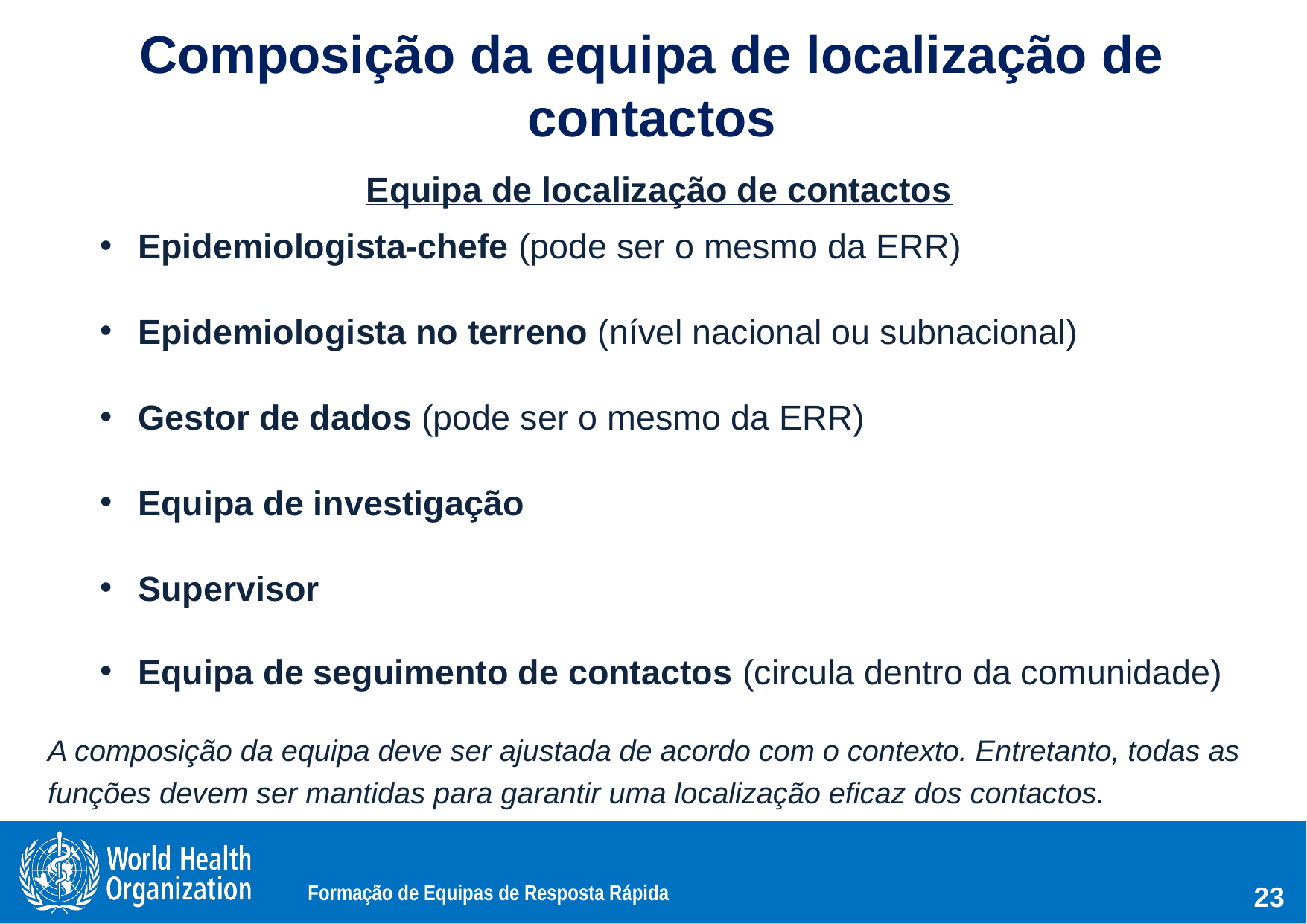

# Composição da equipa de localização de contactos
Equipa de localização de contactos
Epidemiologista-chefe (pode ser o mesmo da ERR)

Epidemiologista no terreno (nível nacional ou subnacional)

Gestor de dados (pode ser o mesmo da ERR)

Equipa de investigação

Supervisor

Equipa de seguimento de contactos (circula dentro da comunidade)

A composição da equipa deve ser ajustada de acordo com o contexto. Entretanto, todas as funções devem ser mantidas para garantir uma localização eficaz dos contactos.